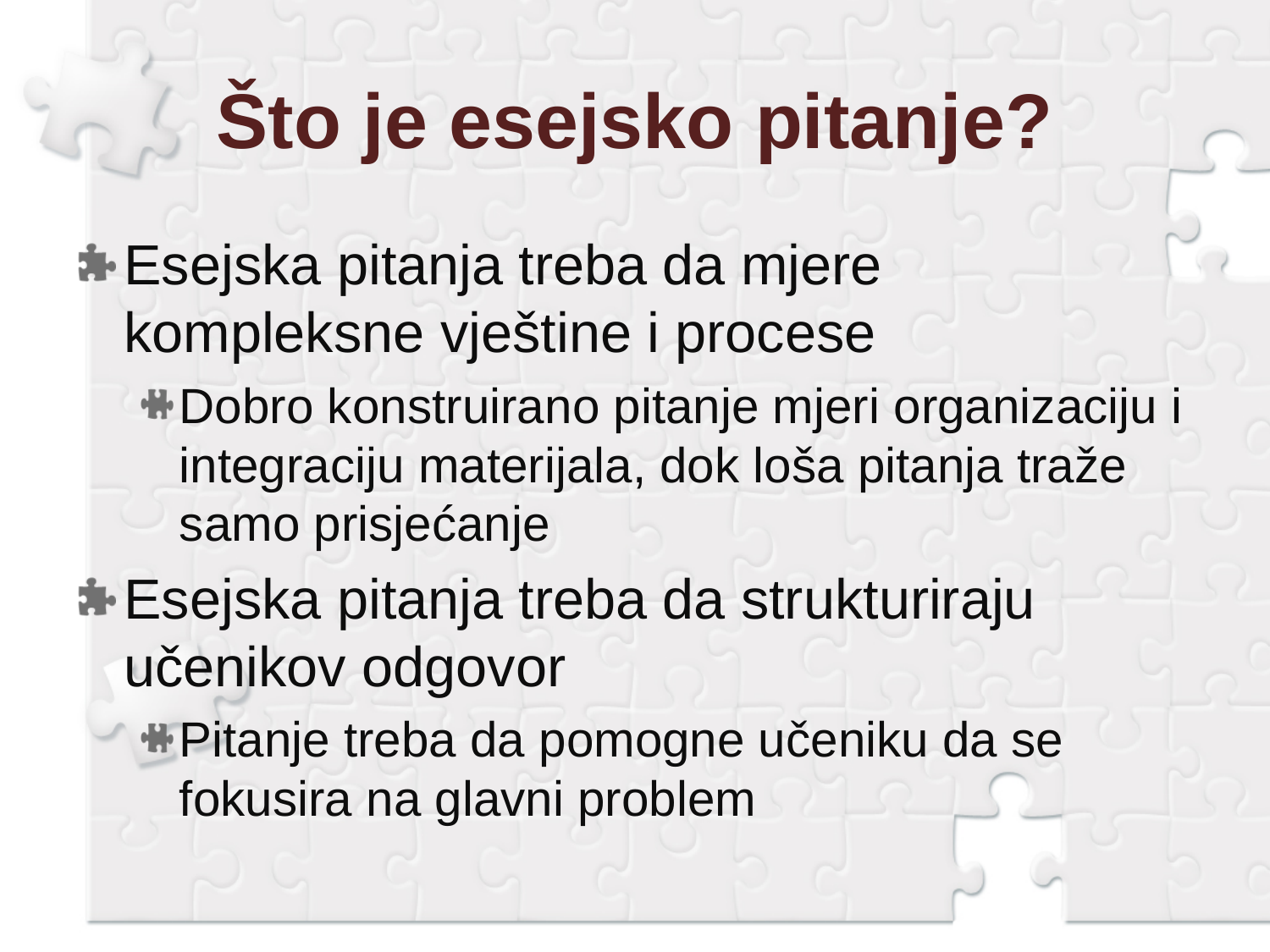

# Što je esejsko pitanje?
Esejska pitanja treba da mjere kompleksne vještine i procese
Dobro konstruirano pitanje mjeri organizaciju i integraciju materijala, dok loša pitanja traže samo prisjećanje
Esejska pitanja treba da strukturiraju učenikov odgovor
Pitanje treba da pomogne učeniku da se fokusira na glavni problem